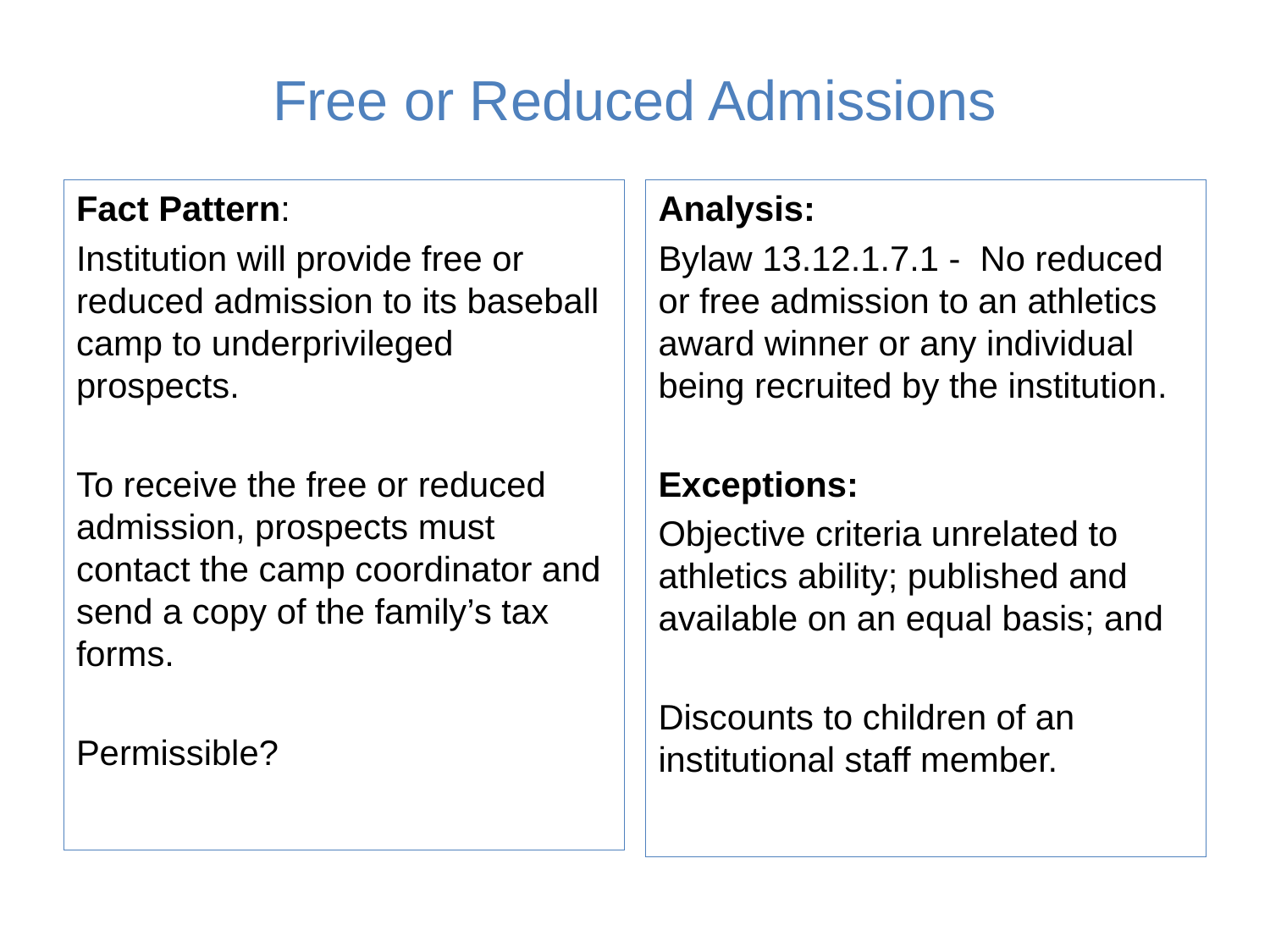

# Free or Reduced Admissions
Fact Pattern:
Institution will provide free or reduced admission to its baseball camp to underprivileged prospects.

To receive the free or reduced admission, prospects must contact the camp coordinator and send a copy of the family’s tax forms.

Permissible?
Analysis:
Bylaw 13.12.1.7.1 -  No reduced or free admission to an athletics award winner or any individual being recruited by the institution.

Exceptions:
Objective criteria unrelated to athletics ability; published and available on an equal basis; and

Discounts to children of an institutional staff member.